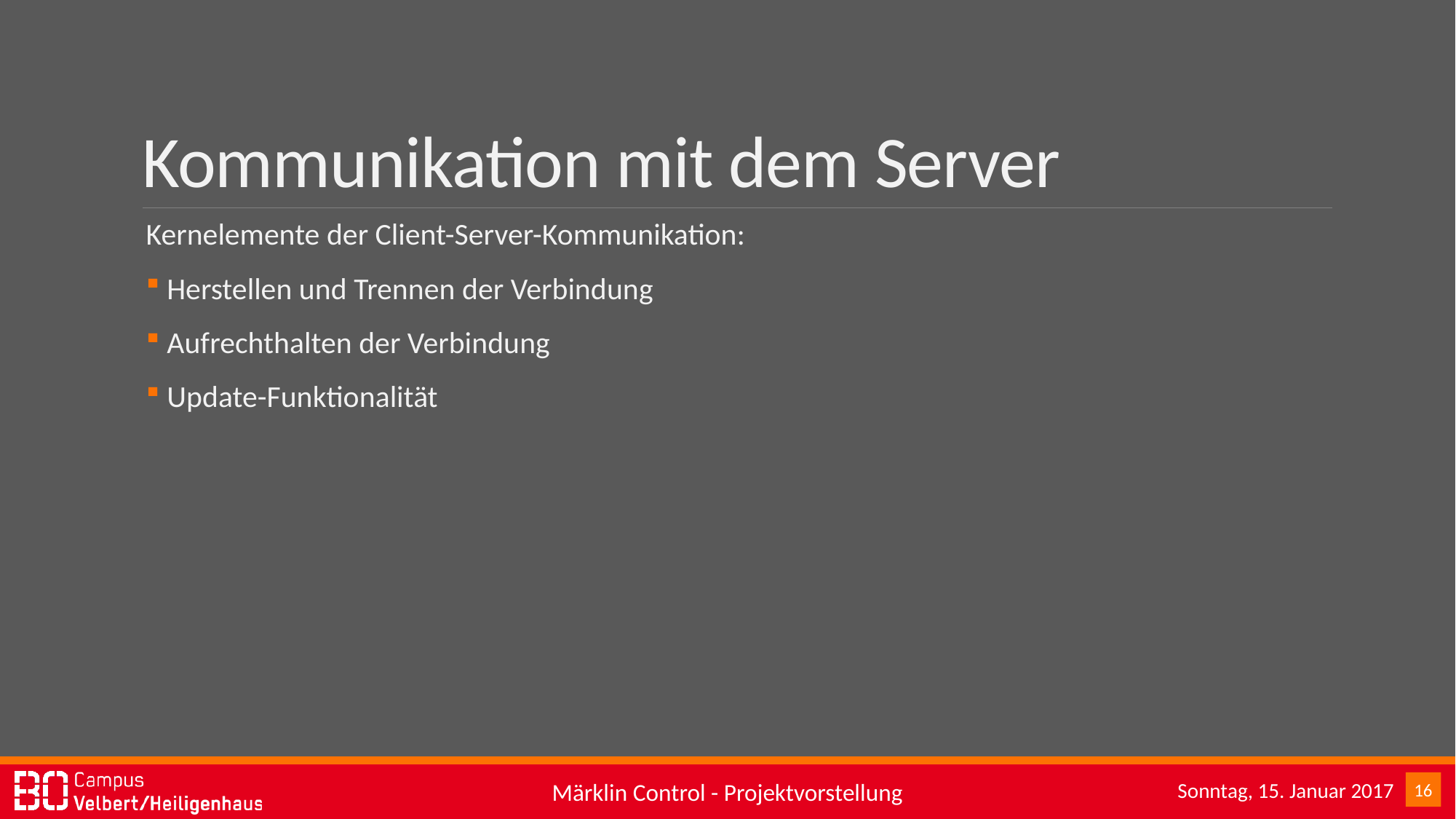

# Kommunikation mit dem Server
Kernelemente der Client-Server-Kommunikation:
 Herstellen und Trennen der Verbindung
 Aufrechthalten der Verbindung
 Update-Funktionalität
Sonntag, 15. Januar 2017
16